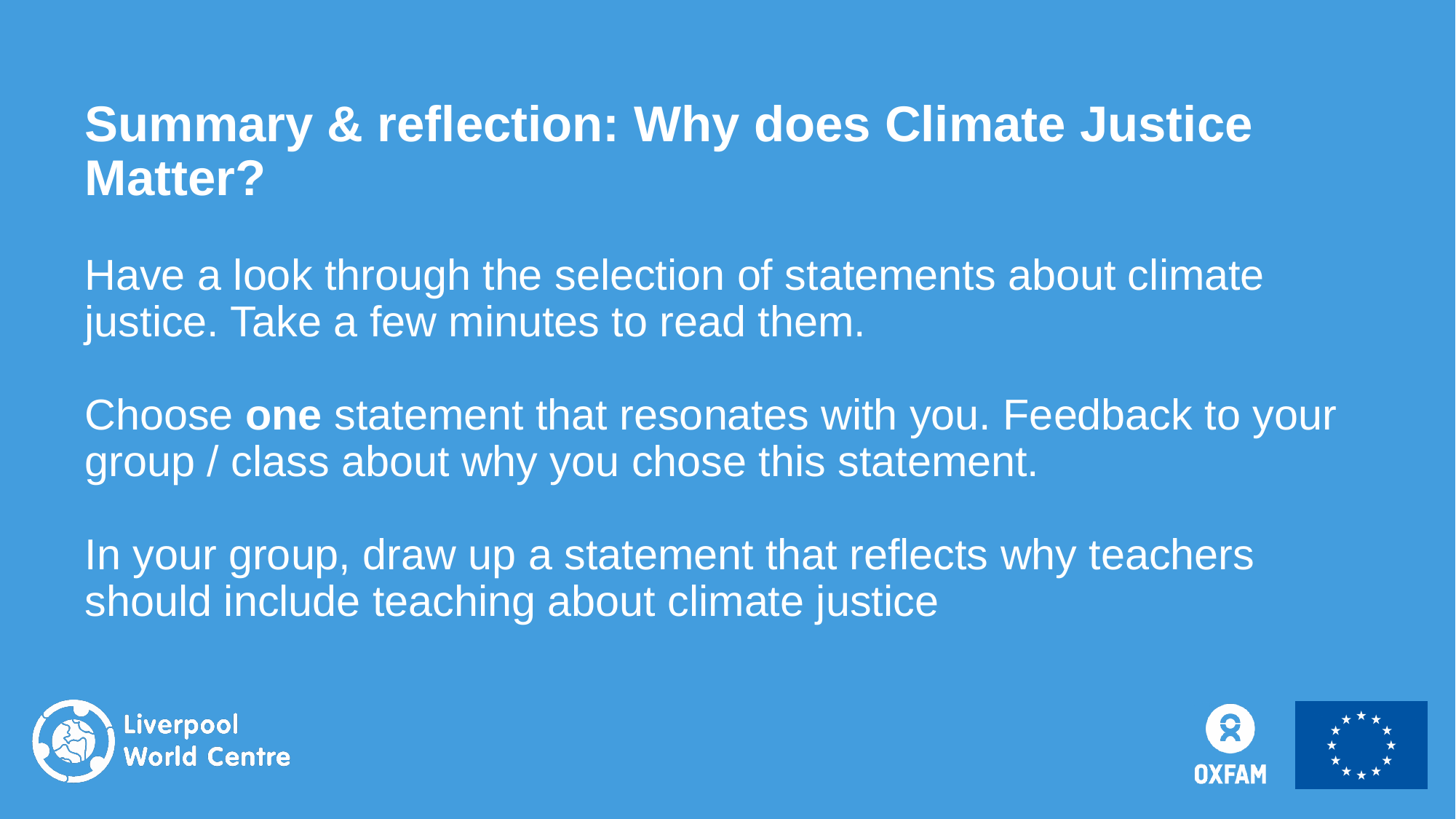

Summary & reflection: Why does Climate Justice Matter?
Have a look through the selection of statements about climate justice. Take a few minutes to read them.
Choose one statement that resonates with you. Feedback to your group / class about why you chose this statement.
In your group, draw up a statement that reflects why teachers  should include teaching about climate justice